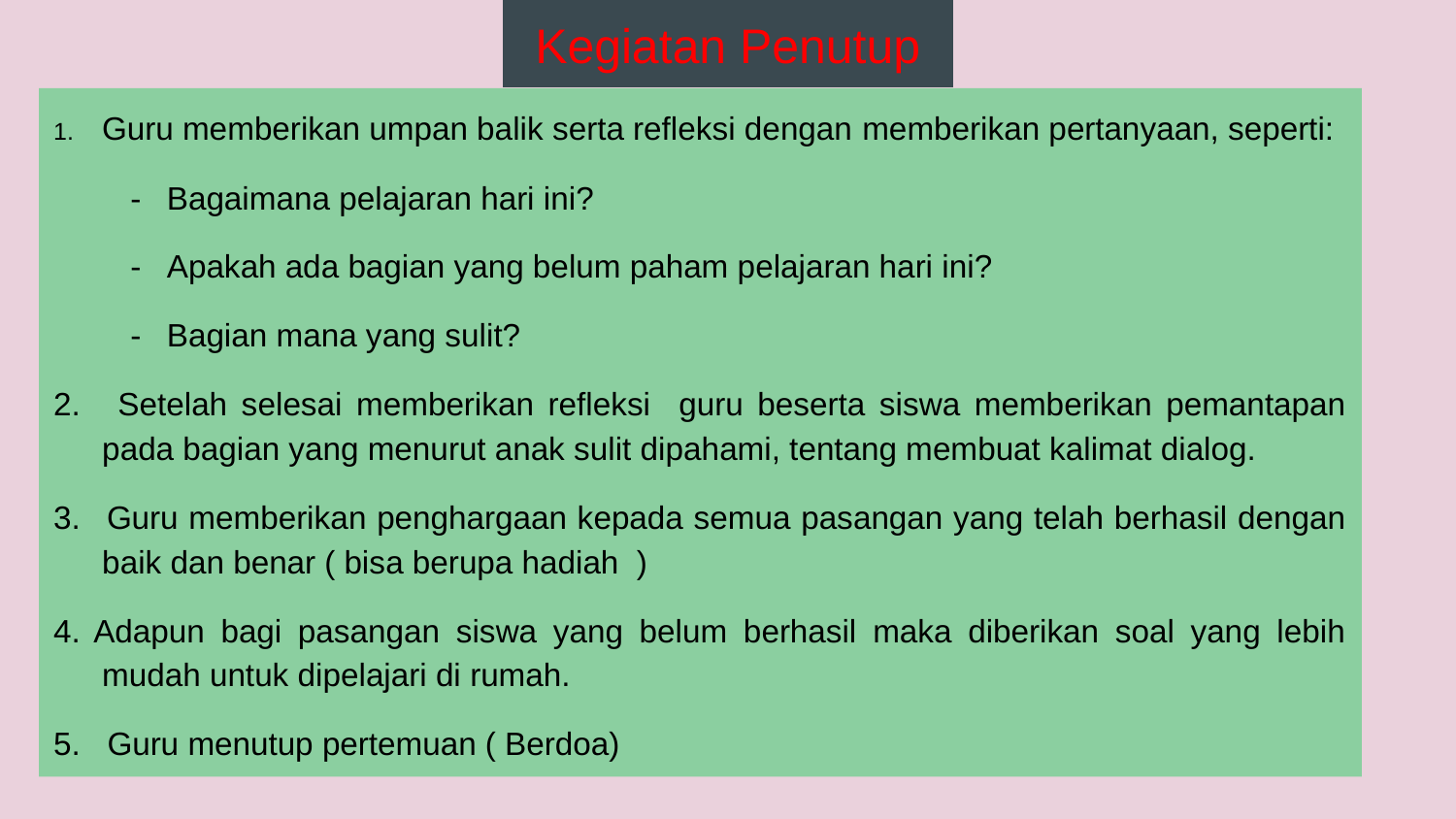

Kegiatan Penutup
1.   	Guru memberikan umpan balik serta refleksi dengan memberikan pertanyaan, seperti:
-   	Bagaimana pelajaran hari ini?
-   	Apakah ada bagian yang belum paham pelajaran hari ini?
-   	Bagian mana yang sulit?
2.   	Setelah selesai memberikan refleksi  guru beserta siswa memberikan pemantapan pada bagian yang menurut anak sulit dipahami, tentang membuat kalimat dialog.
3.   	Guru memberikan penghargaan kepada semua pasangan yang telah berhasil dengan baik dan benar ( bisa berupa hadiah  )
4. Adapun bagi pasangan siswa yang belum berhasil maka diberikan soal yang lebih mudah untuk dipelajari di rumah.
5.   Guru menutup pertemuan ( Berdoa)